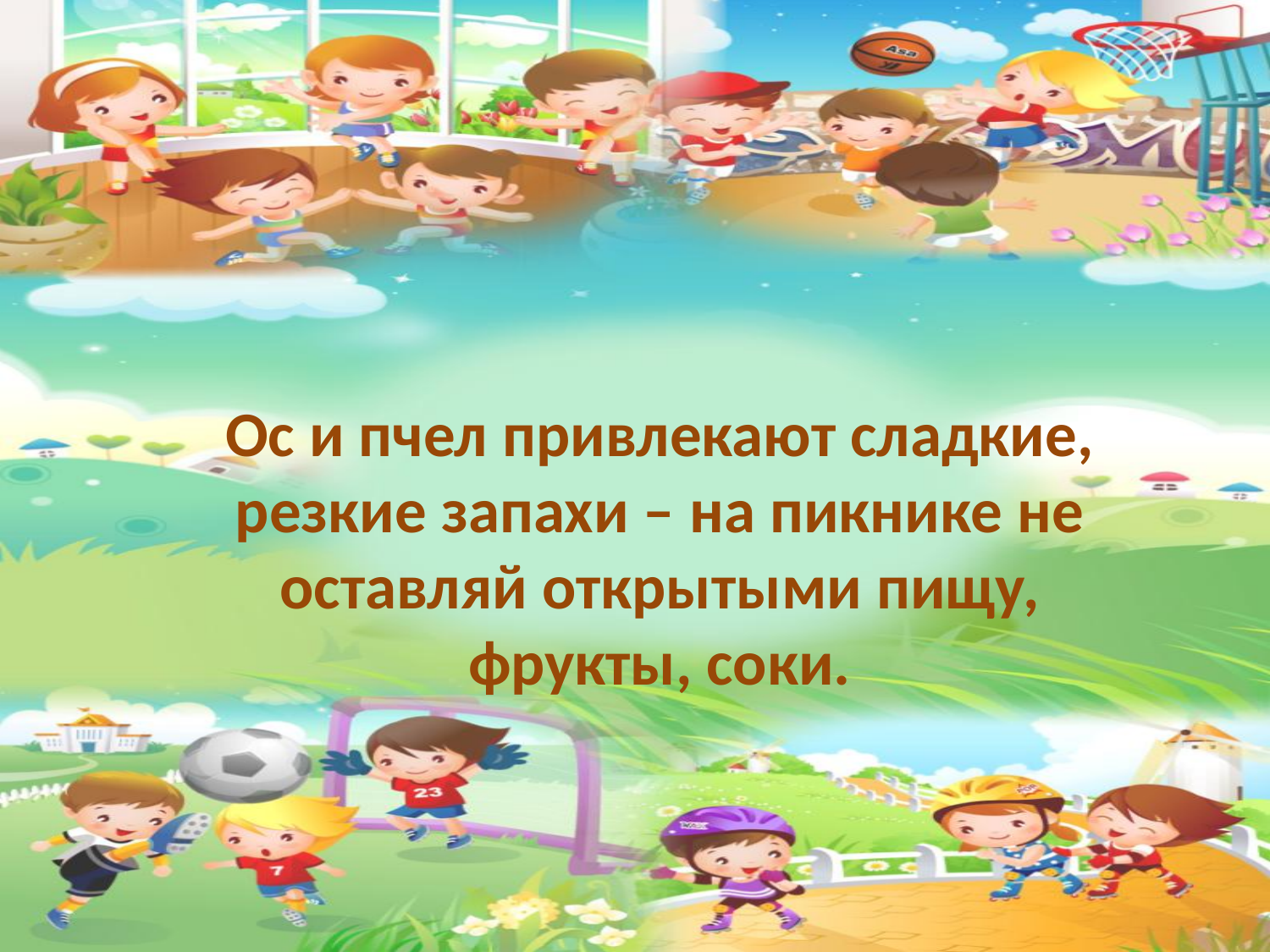

Ос и пчел привлекают сладкие, резкие запахи – на пикнике не оставляй открытыми пищу, фрукты, соки.